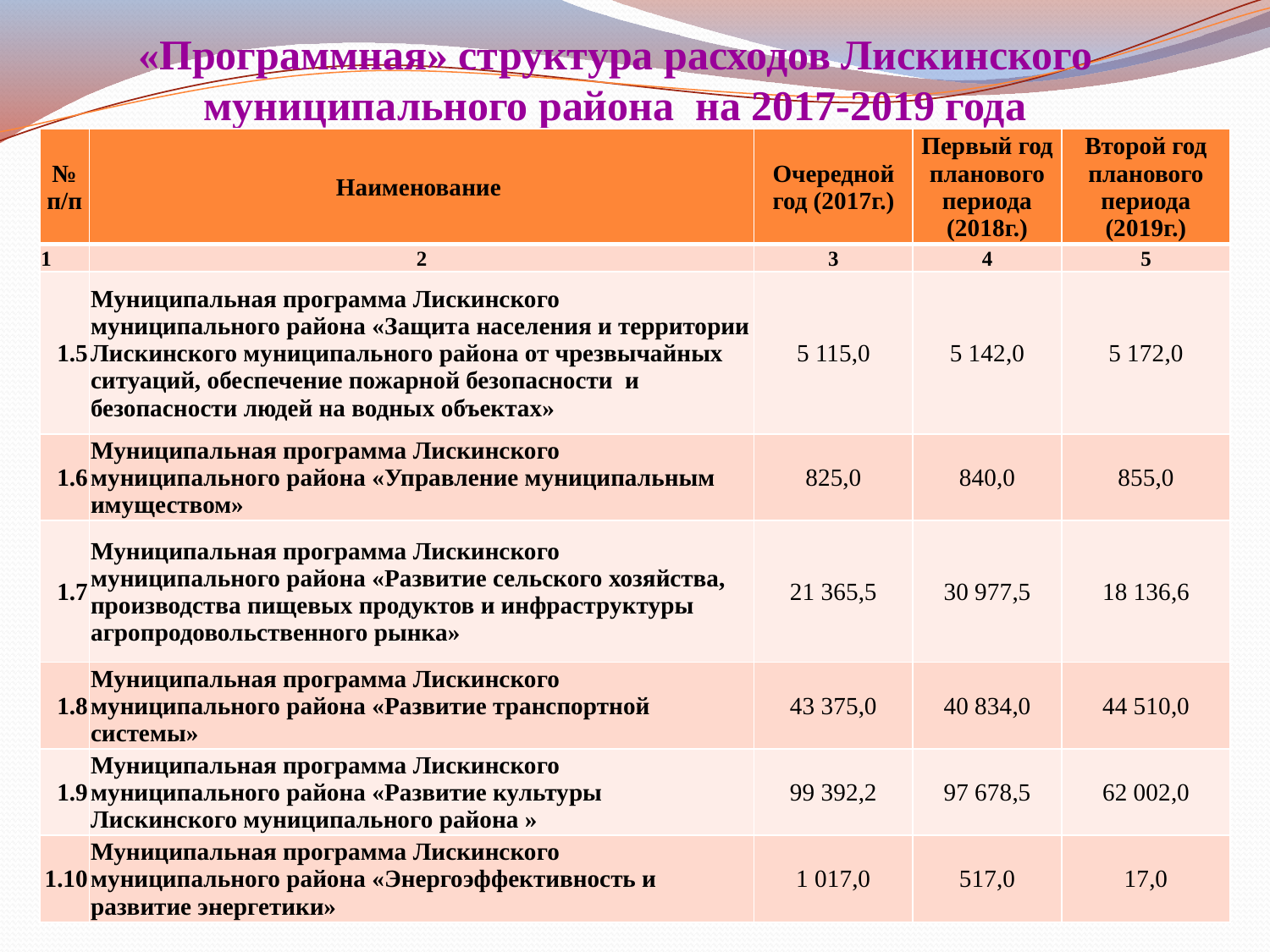

# «Программная» структура расходов Лискинского муниципального района  на 2017-2019 года
| № п/п | Наименование | Очередной год (2017г.) | Первый год планового периода (2018г.) | Второй год планового периода (2019г.) |
| --- | --- | --- | --- | --- |
| 1 | 2 | 3 | 4 | 5 |
| 1.5 | Муниципальная программа Лискинского муниципального района «Защита населения и территории Лискинского муниципального района от чрезвычайных ситуаций, обеспечение пожарной безопасности и безопасности людей на водных объектах» | 5 115,0 | 5 142,0 | 5 172,0 |
| 1.6 | Муниципальная программа Лискинского муниципального района «Управление муниципальным имуществом» | 825,0 | 840,0 | 855,0 |
| 1.7 | Муниципальная программа Лискинского муниципального района «Развитие сельского хозяйства, производства пищевых продуктов и инфраструктуры агропродовольственного рынка» | 21 365,5 | 30 977,5 | 18 136,6 |
| 1.8 | Муниципальная программа Лискинского муниципального района «Развитие транспортной системы» | 43 375,0 | 40 834,0 | 44 510,0 |
| 1.9 | Муниципальная программа Лискинского муниципального района «Развитие культуры Лискинского муниципального района » | 99 392,2 | 97 678,5 | 62 002,0 |
| 1.10 | Муниципальная программа Лискинского муниципального района «Энергоэффективность и развитие энергетики» | 1 017,0 | 517,0 | 17,0 |